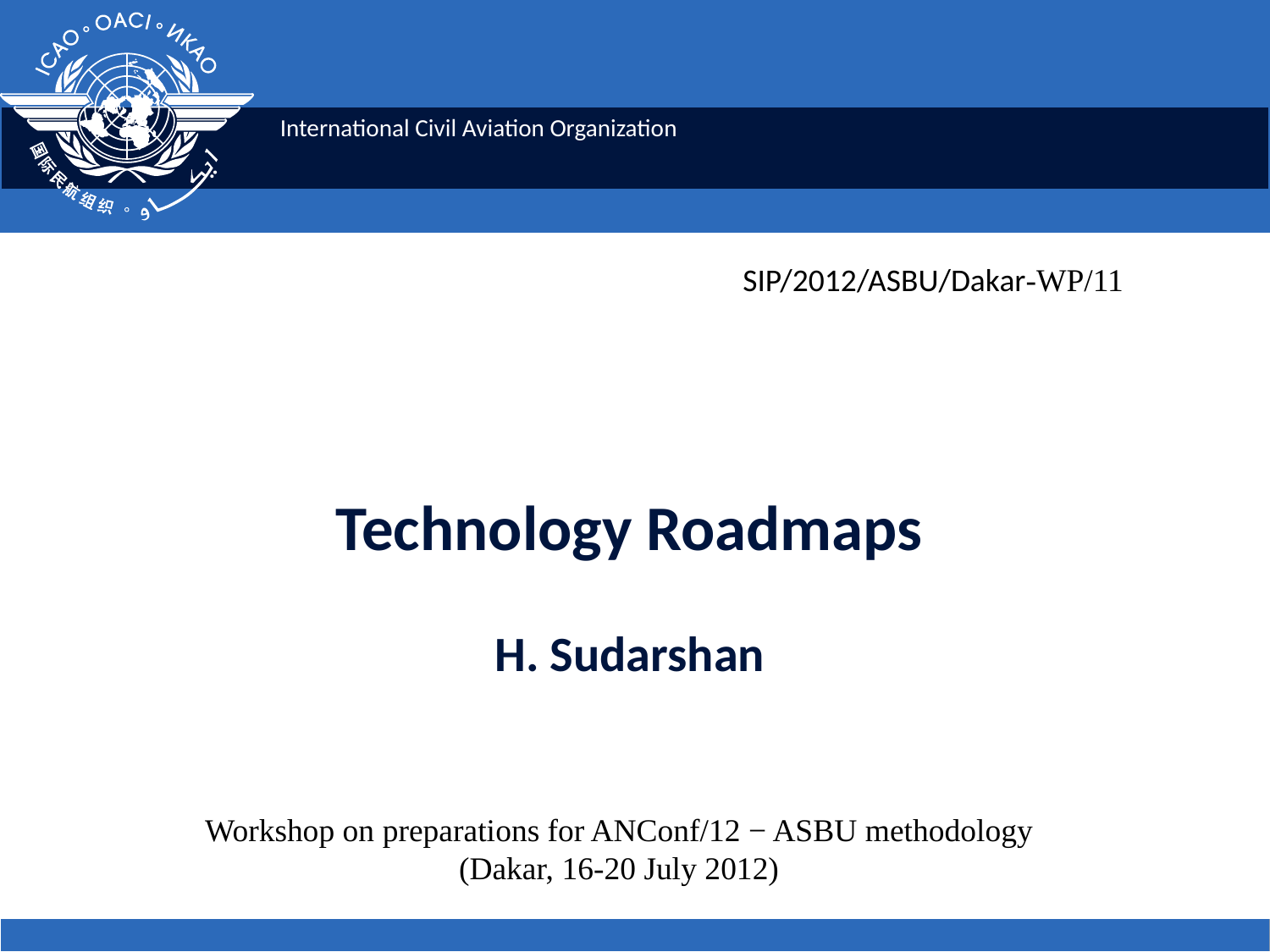

SIP/2012/ASBU/Dakar-WP/11
# Technology Roadmaps H. Sudarshan
Workshop on preparations for ANConf/12 − ASBU methodology
(Dakar, 16-20 July 2012)